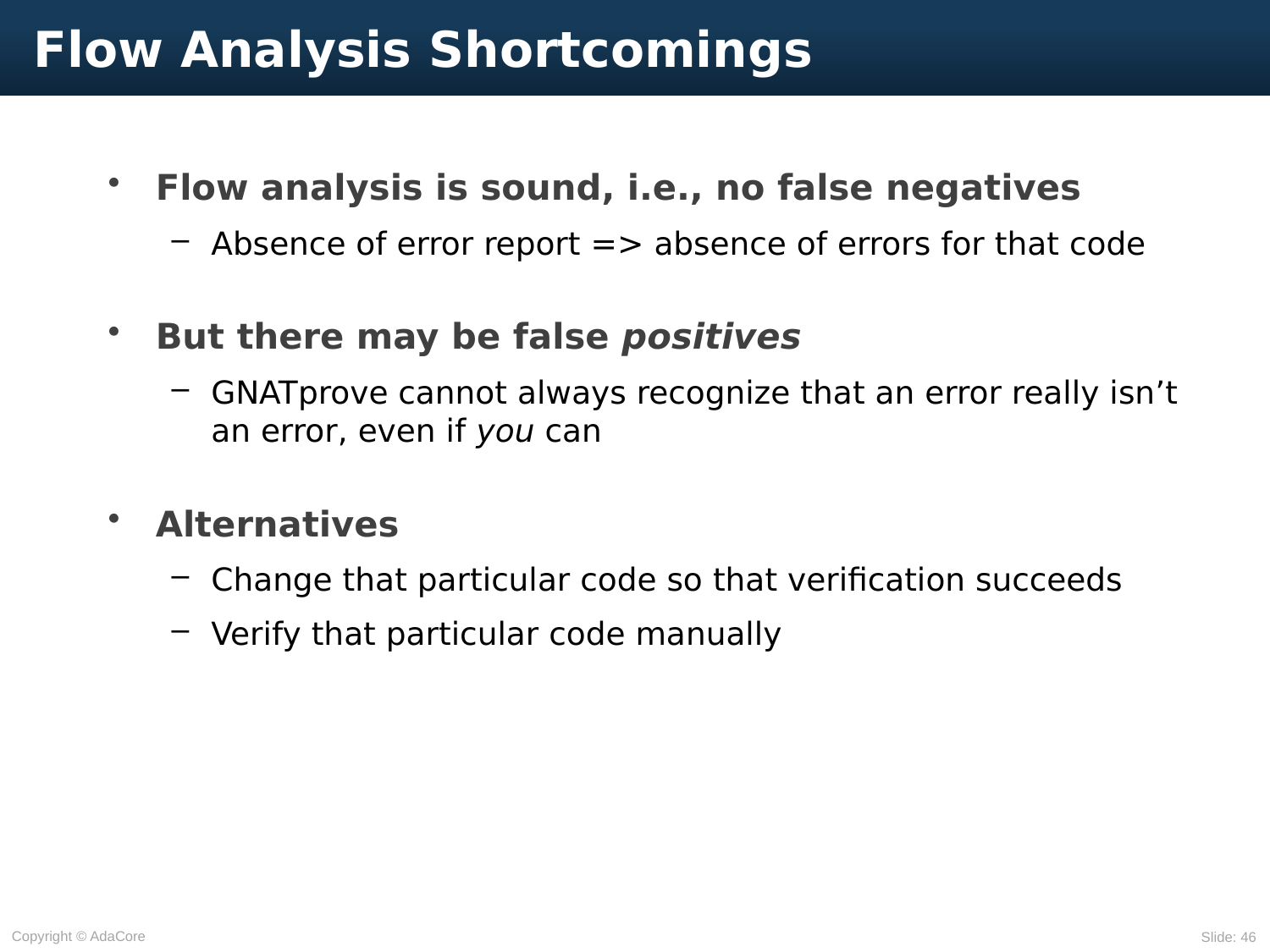

# Flow Analysis Shortcomings
Flow analysis is sound, i.e., no false negatives
Absence of error report => absence of errors for that code
But there may be false positives
GNATprove cannot always recognize that an error really isn’t an error, even if you can
Alternatives
Change that particular code so that verification succeeds
Verify that particular code manually